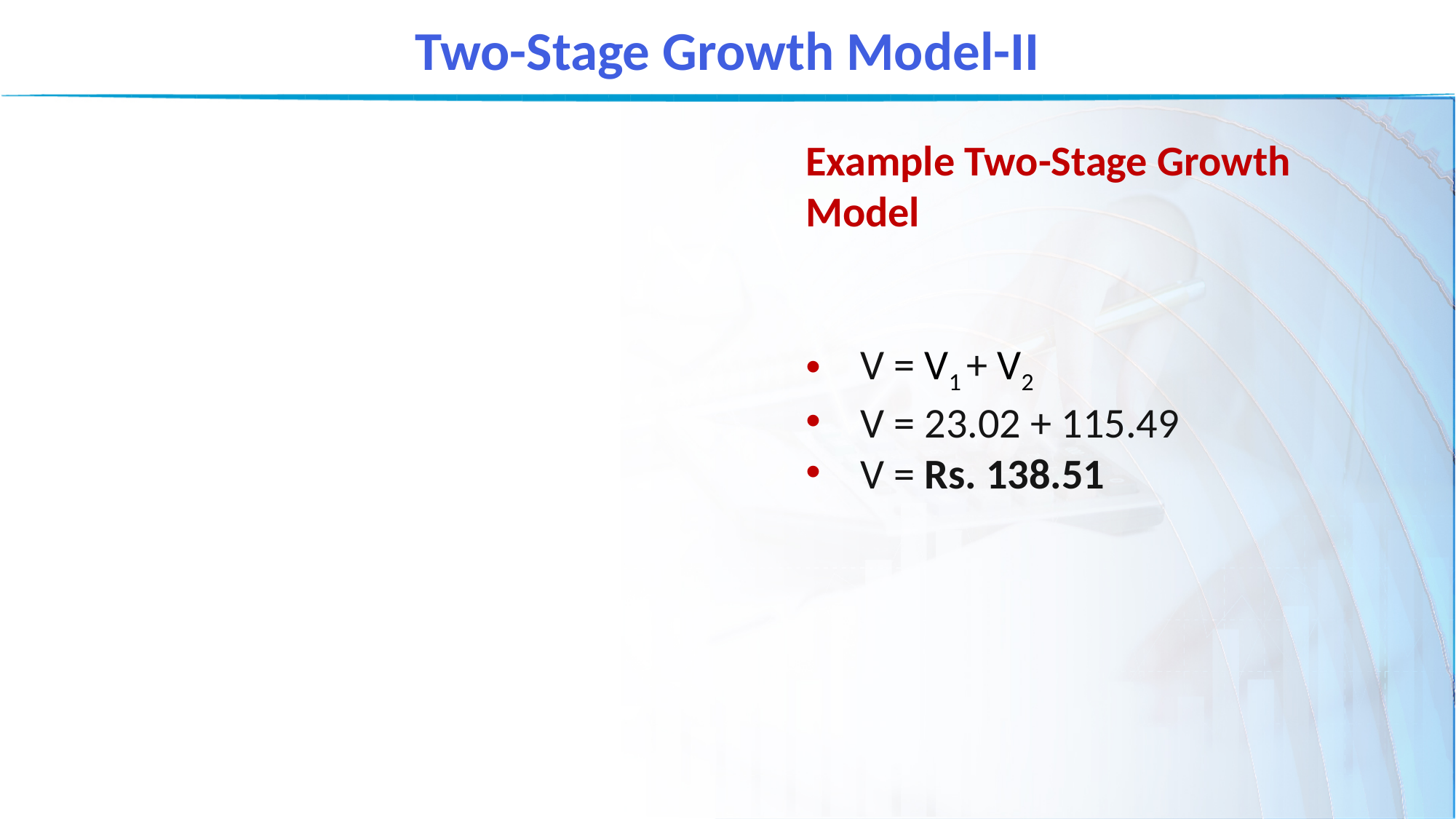

Two-Stage Growth Model-II
Example Two-Stage Growth Model

V = V1 + V2
V = 23.02 + 115.49
V = Rs. 138.51